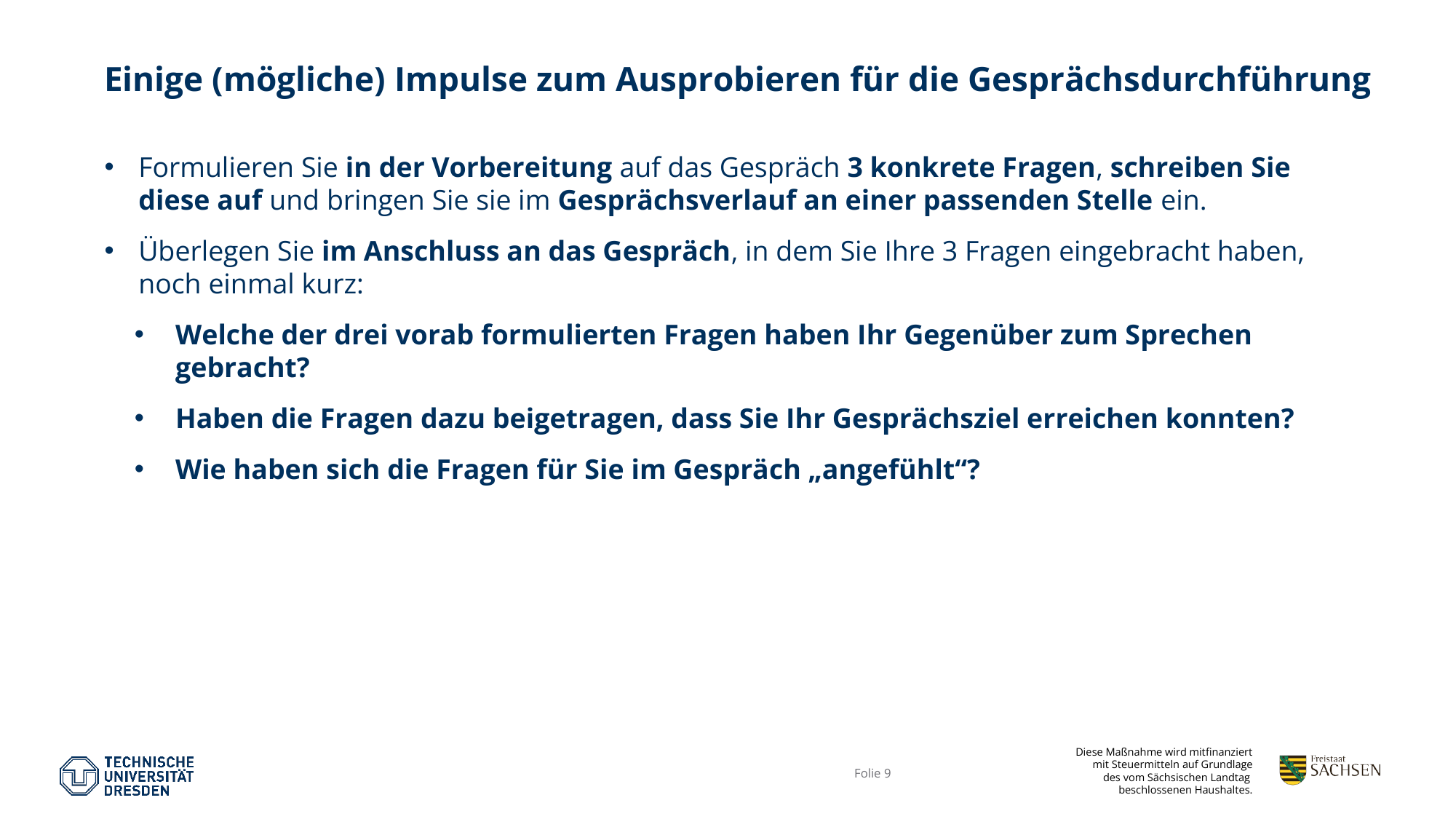

# Einige (mögliche) Impulse zum Ausprobieren für die Gesprächsdurchführung
Formulieren Sie in der Vorbereitung auf das Gespräch 3 konkrete Fragen, schreiben Sie diese auf und bringen Sie sie im Gesprächsverlauf an einer passenden Stelle ein.
Überlegen Sie im Anschluss an das Gespräch, in dem Sie Ihre 3 Fragen eingebracht haben, noch einmal kurz:
Welche der drei vorab formulierten Fragen haben Ihr Gegenüber zum Sprechen gebracht?
Haben die Fragen dazu beigetragen, dass Sie Ihr Gesprächsziel erreichen konnten?
Wie haben sich die Fragen für Sie im Gespräch „angefühlt“?